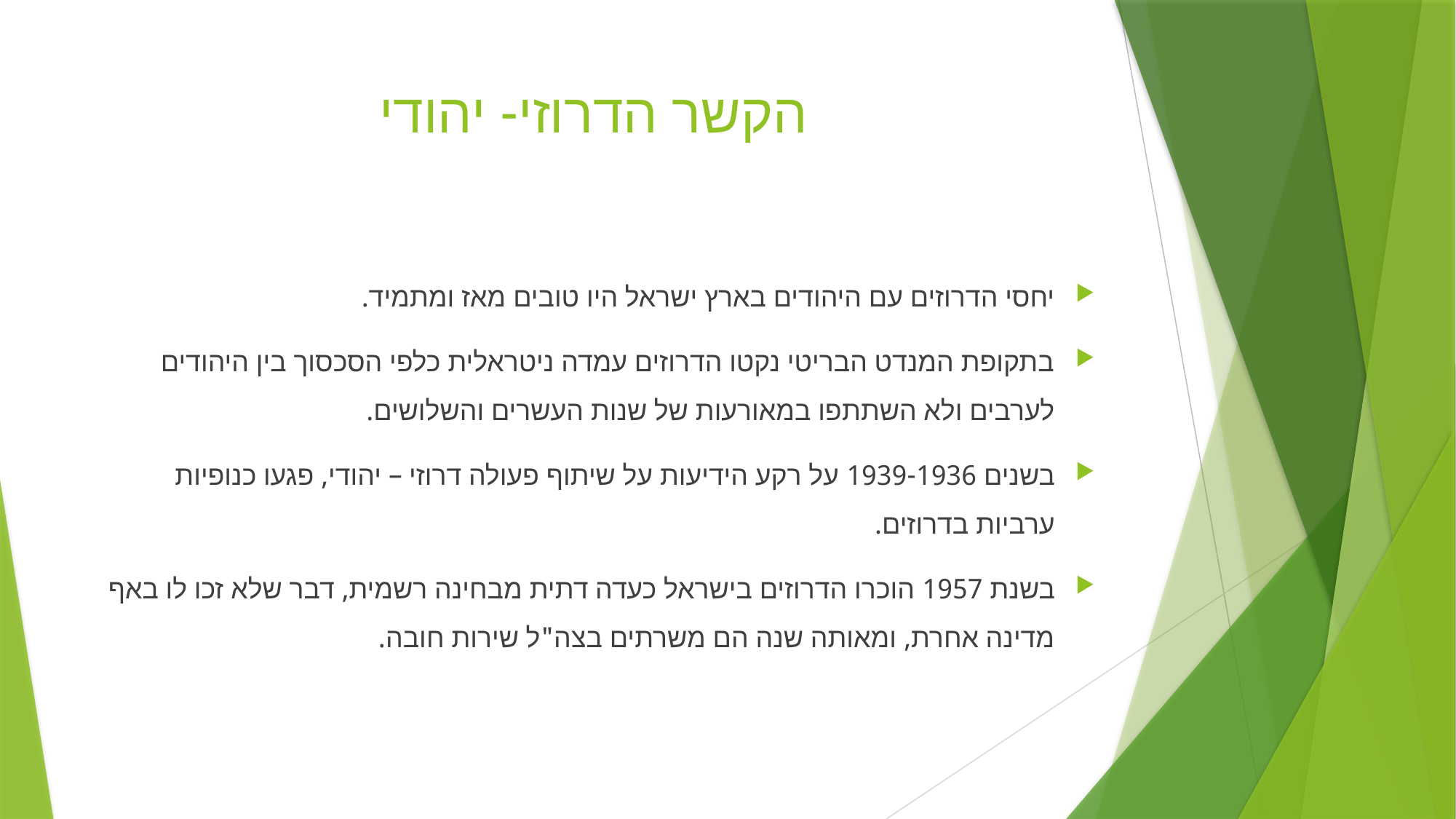

# הקשר הדרוזי- יהודי
יחסי הדרוזים עם היהודים בארץ ישראל היו טובים מאז ומתמיד.
בתקופת המנדט הבריטי נקטו הדרוזים עמדה ניטראלית כלפי הסכסוך בין היהודים לערבים ולא השתתפו במאורעות של שנות העשרים והשלושים.
בשנים 1939-1936 על רקע הידיעות על שיתוף פעולה דרוזי – יהודי, פגעו כנופיות ערביות בדרוזים.
בשנת 1957 הוכרו הדרוזים בישראל כעדה דתית מבחינה רשמית, דבר שלא זכו לו באף מדינה אחרת, ומאותה שנה הם משרתים בצה"ל שירות חובה.